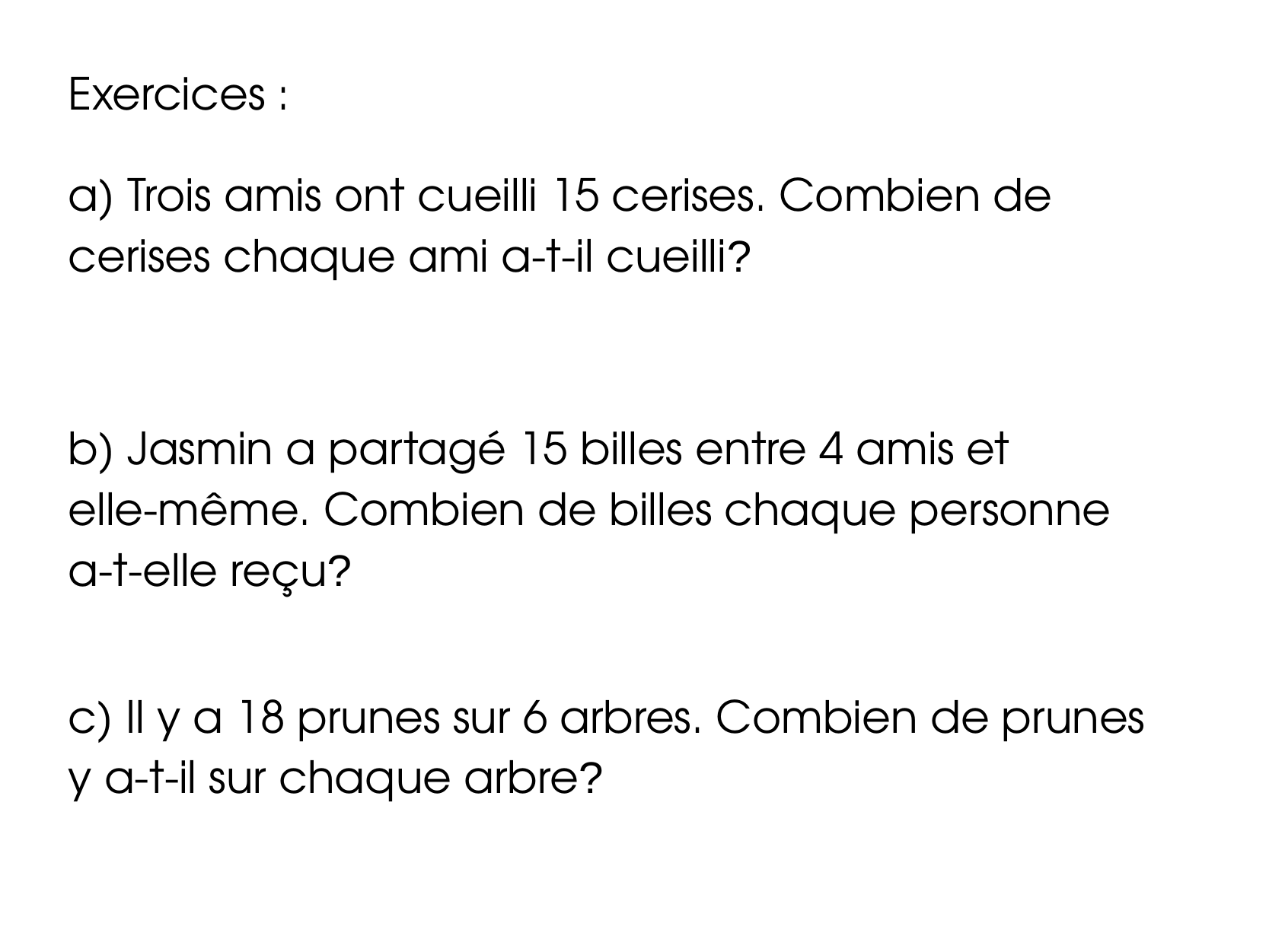

Exercices :
a) Trois amis ont cueilli 15 cerises. Combien de cerises chaque ami a-t-il cueilli?
b) Jasmin a partagé 15 billes entre 4 amis et
elle-même. Combien de billes chaque personne
a-t-elle reçu?
c) Il y a 18 prunes sur 6 arbres. Combien de prunes y a-t-il sur chaque arbre?